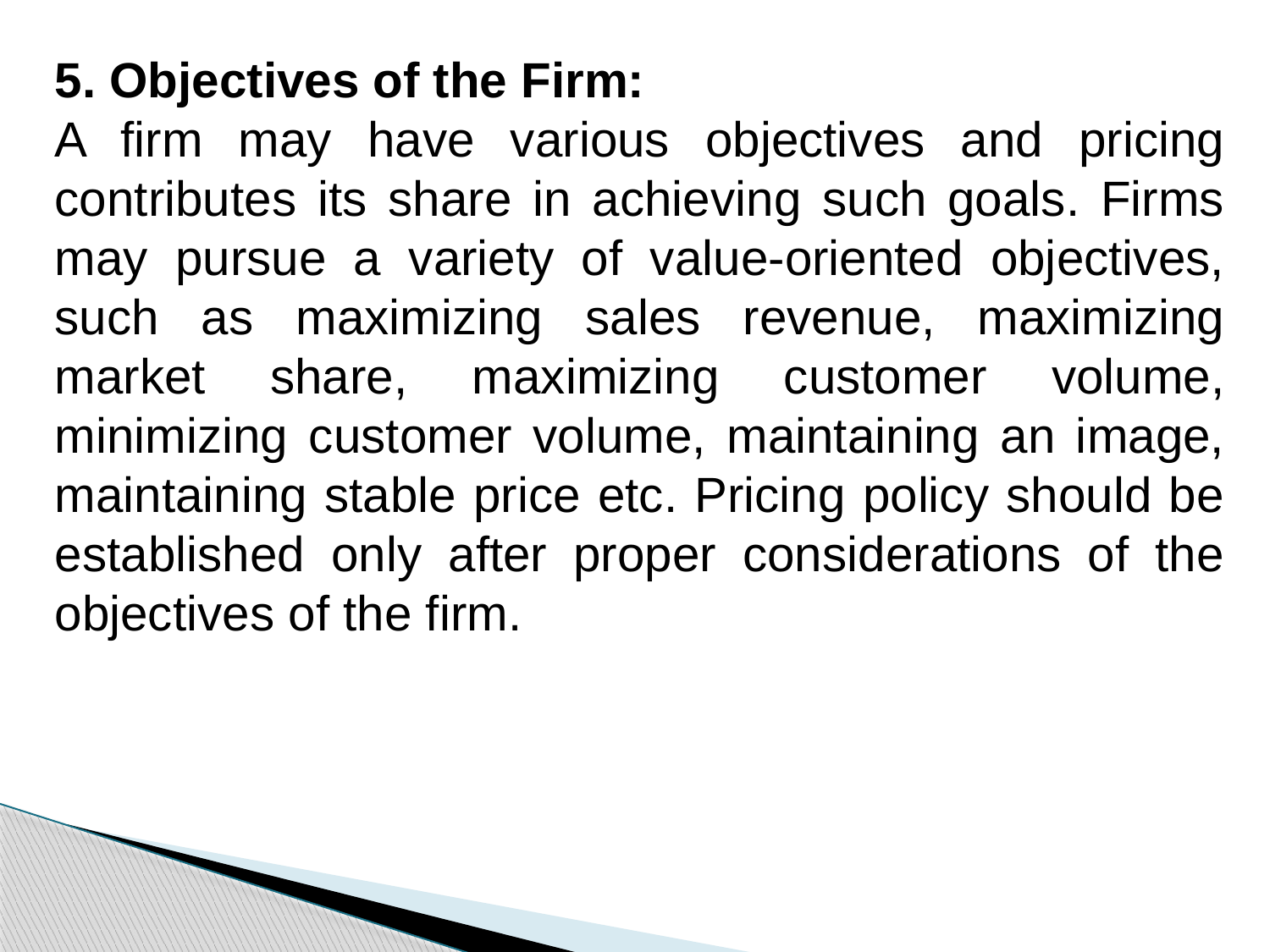

5. Objectives of the Firm:
A firm may have various objectives and pricing contributes its share in achieving such goals. Firms may pursue a variety of value-oriented objectives, such as maximizing sales revenue, maximizing market share, maximizing customer volume, minimizing customer volume, maintaining an image, maintaining stable price etc. Pricing policy should be established only after proper considerations of the objectives of the firm.